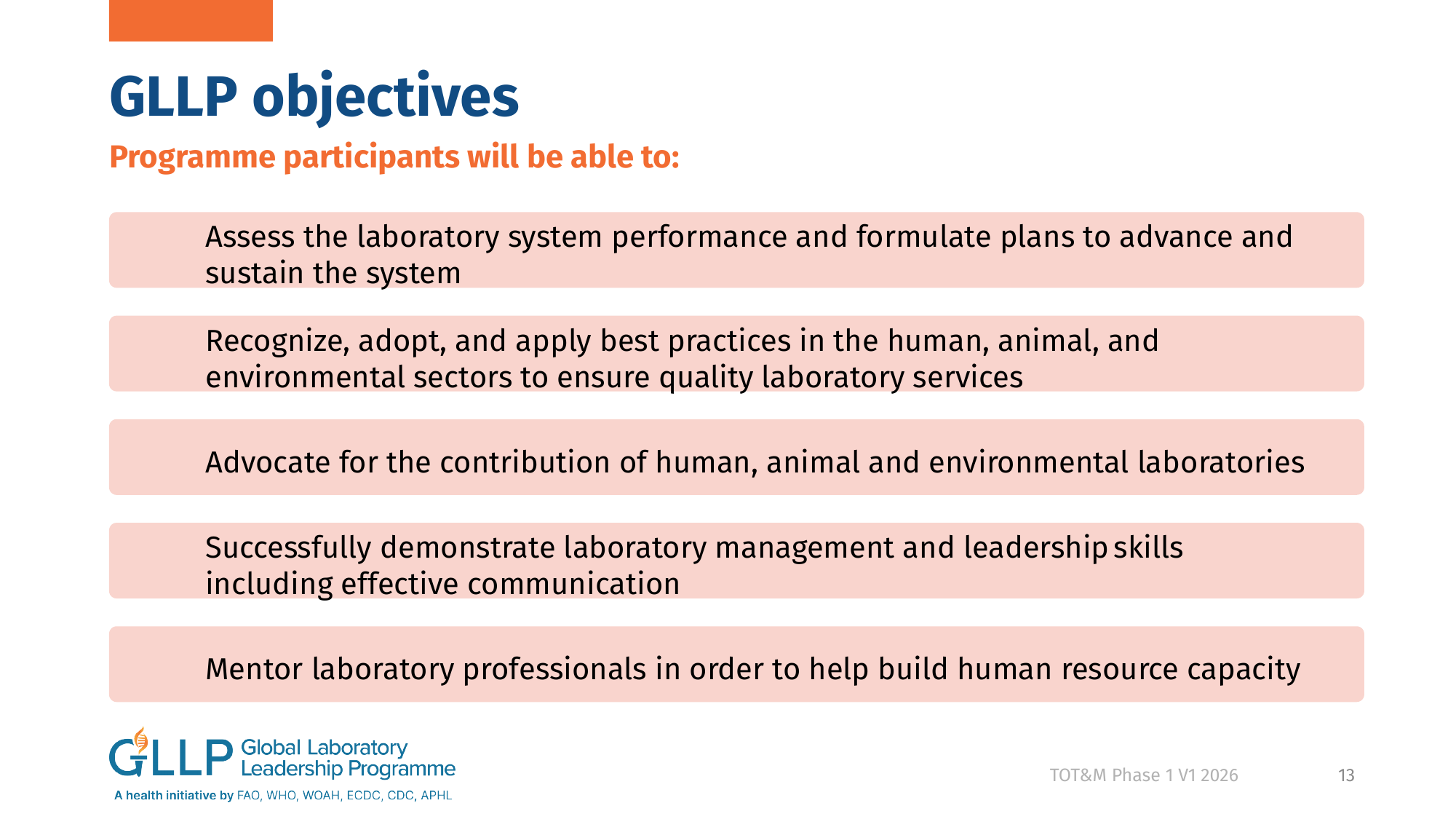

# GLLP objectives
Programme participants will be able to:
Assess the laboratory system performance and formulate plans to advance and sustain the system
Recognize, adopt, and apply best practices in the human, animal, and environmental sectors to ensure quality laboratory services
Advocate for the contribution of human, animal and environmental laboratories
Successfully demonstrate laboratory management and leadership skills including effective communication
Mentor laboratory professionals in order to help build human resource capacity
TOT&M Phase 1 V1 2026
13